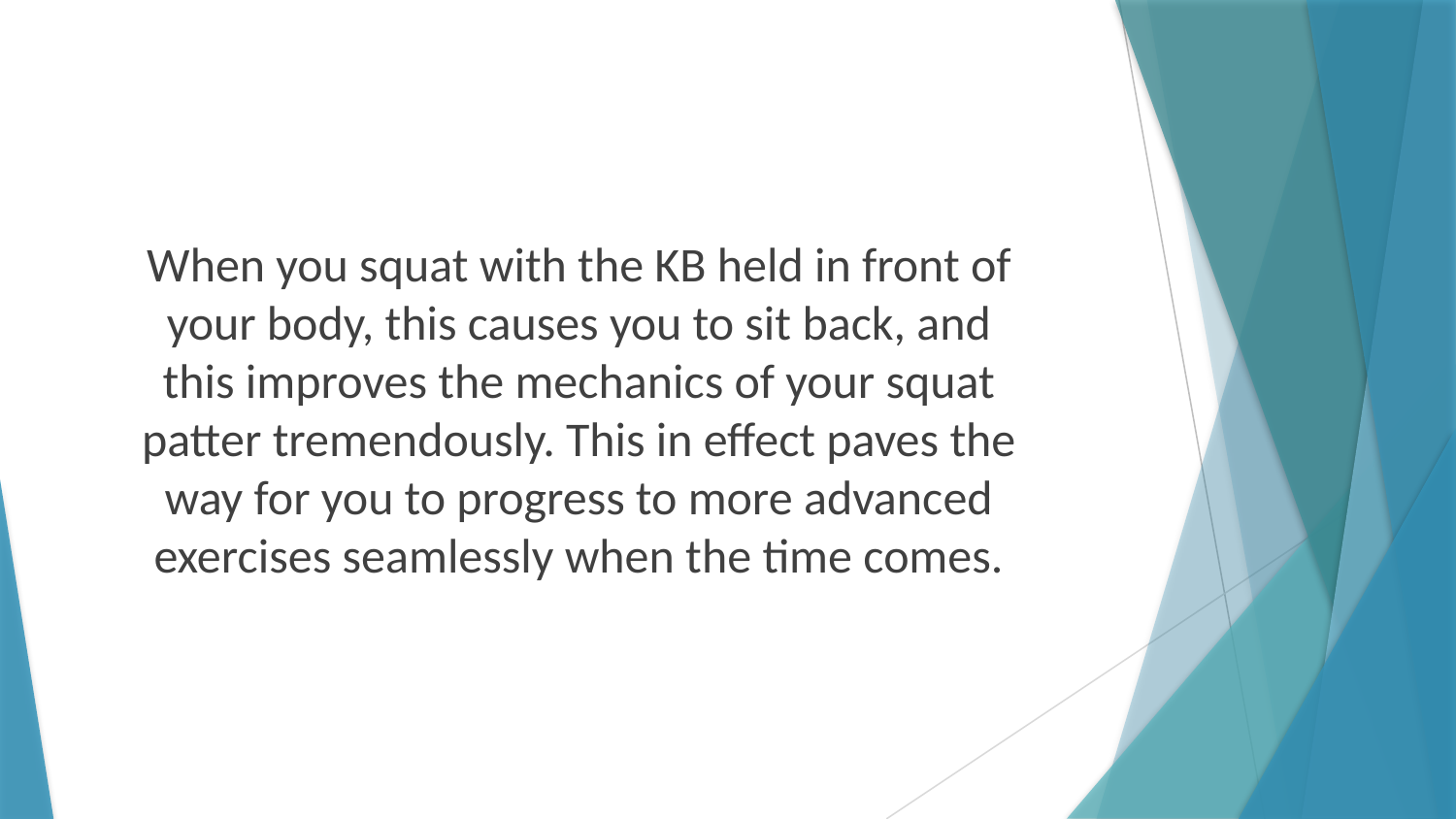

When you squat with the KB held in front of your body, this causes you to sit back, and this improves the mechanics of your squat patter tremendously. This in effect paves the way for you to progress to more advanced exercises seamlessly when the time comes.